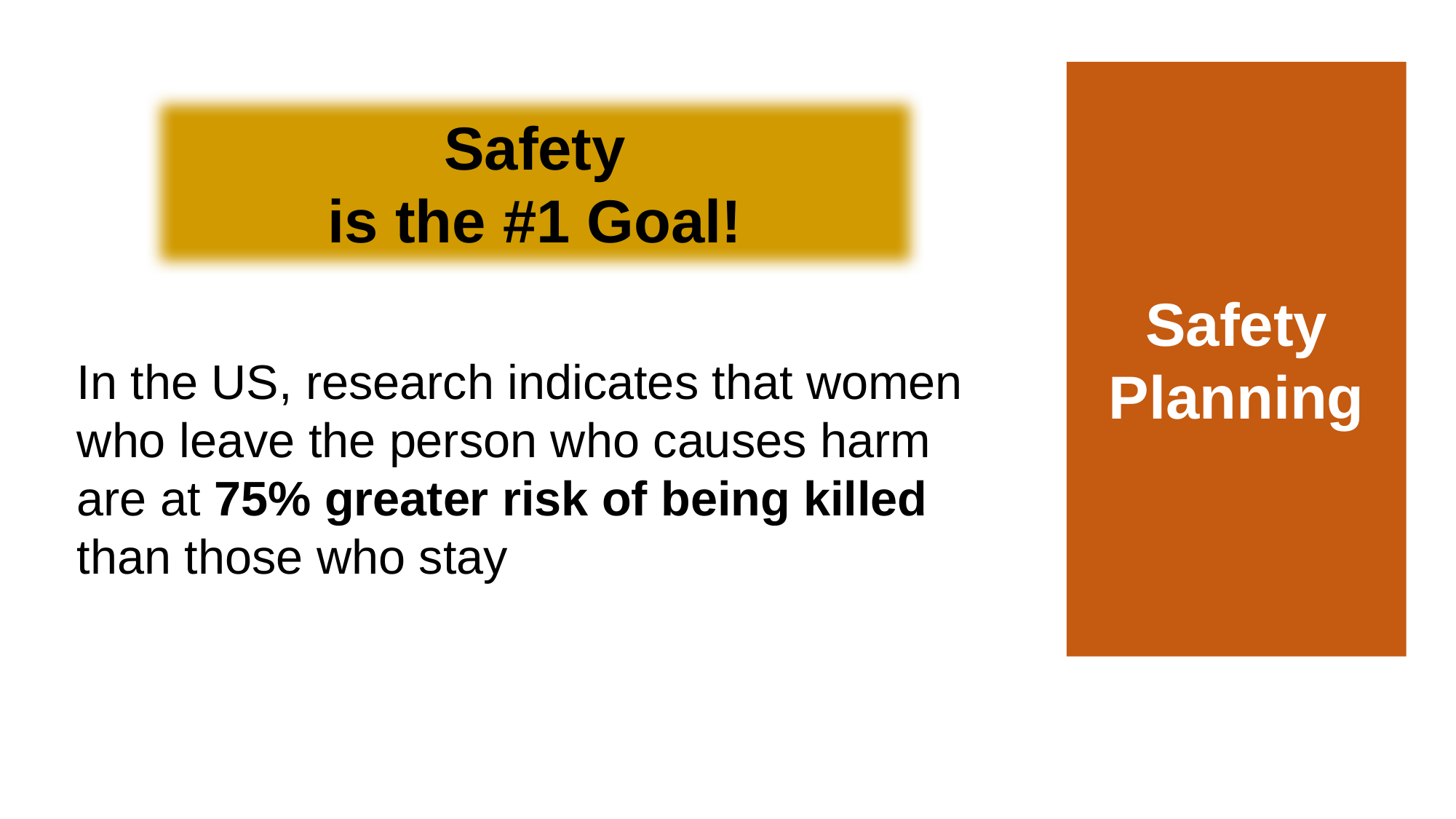

Safety Planning

 Safety
is the #1 Goal!

In the US, research indicates that women who leave the person who causes harm
are at 75% greater risk of being killed than those who stay